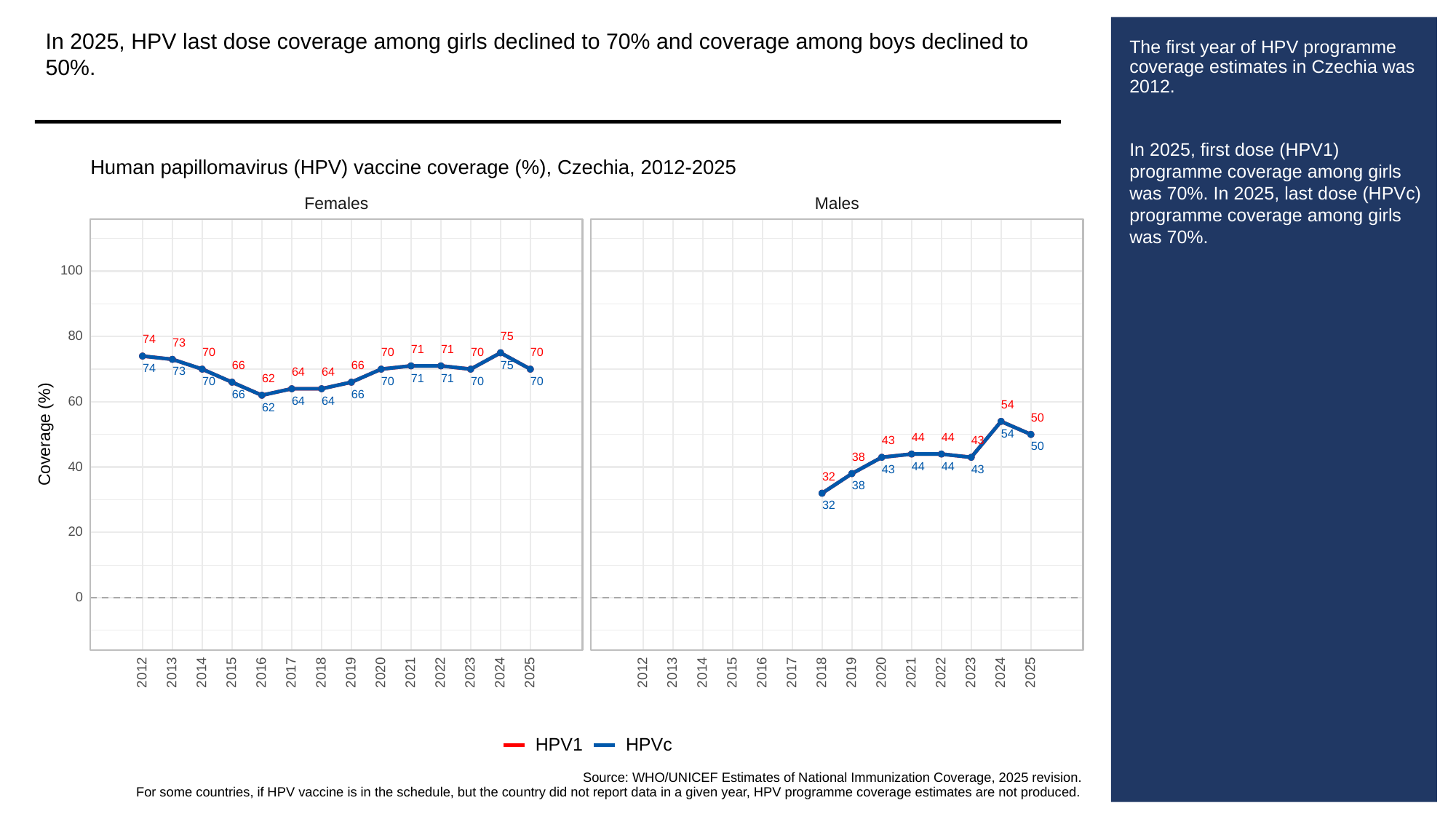

In 2025, HPV last dose coverage among girls declined to 70% and coverage among boys declined to 50%.
# The first year of HPV programme coverage estimates in Czechia was 2012.

In 2025, first dose (HPV1) programme coverage among girls was 70%. In 2025, last dose (HPVc) programme coverage among girls was 70%.

Human papillomavirus (HPV) vaccine coverage (%), Czechia, 2012-2025
Females
Males

100

80
75
74

73
71
71
70
70
70
70

75
66
66

74

73
64
64

71
71
62
70
70
70
70

66
66

60
64
64
54

62
50

Coverage (%)
54

44
44

43
43
50

38

40
44
44
43
43

32
38

32
20

0

2013
2023
2013
2023
2012
2014
2015
2016
2017
2018
2019
2020
2021
2022
2024
2025
2012
2014
2015
2016
2017
2018
2019
2020
2021
2022
2024
2025
HPVc
HPV1

Source: WHO/UNICEF Estimates of National Immunization Coverage, 2025 revision.
For some countries, if HPV vaccine is in the schedule, but the country did not report data in a given year, HPV programme coverage estimates are not produced.